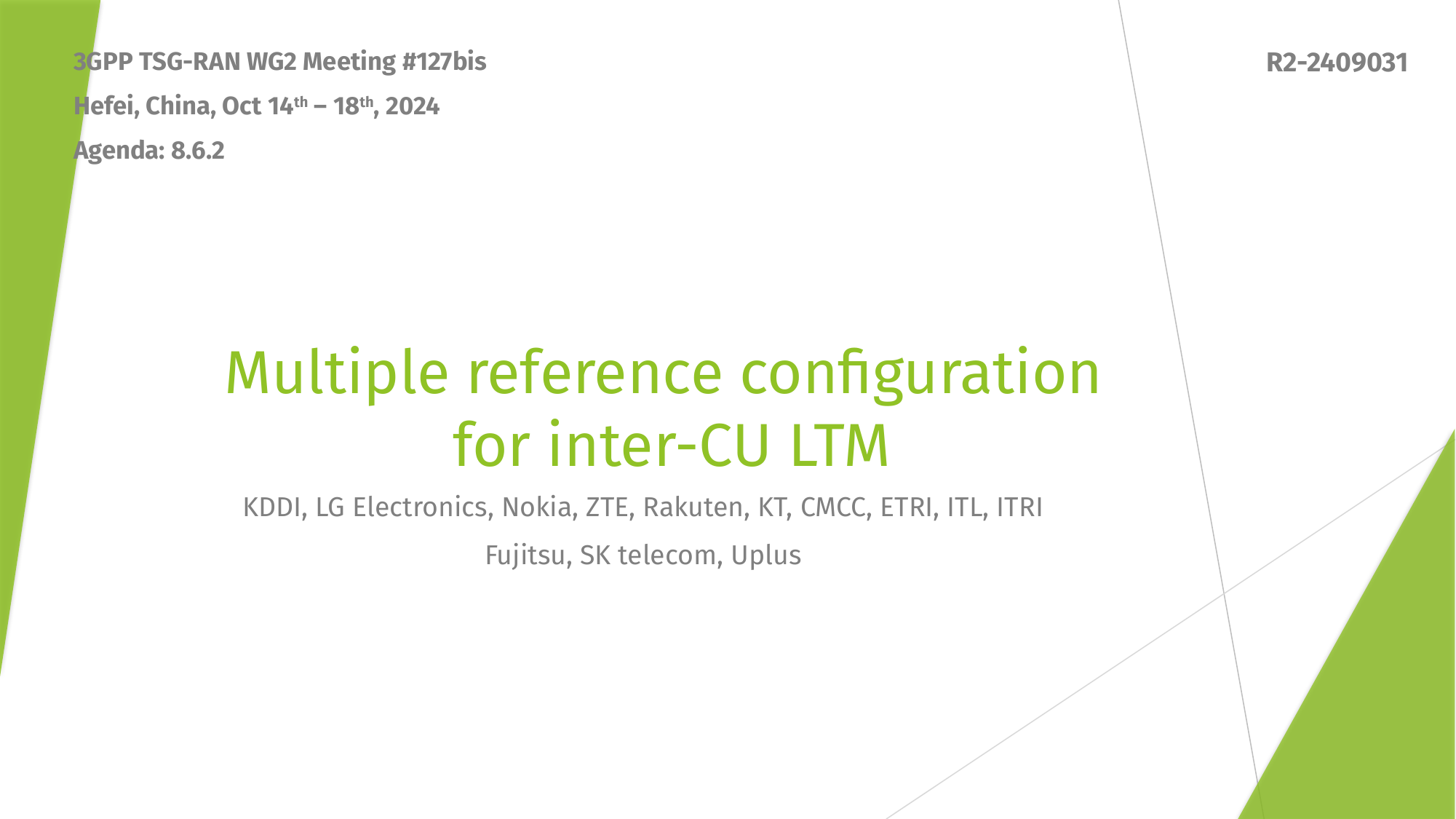

3GPP TSG-RAN WG2 Meeting #127bis
Hefei, China, Oct 14th – 18th, 2024
Agenda: 8.6.2
R2-2409031
# Multiple reference configuration for inter-CU LTM
KDDI, LG Electronics, Nokia, ZTE, Rakuten, KT, CMCC, ETRI, ITL, ITRI
Fujitsu, SK telecom, Uplus